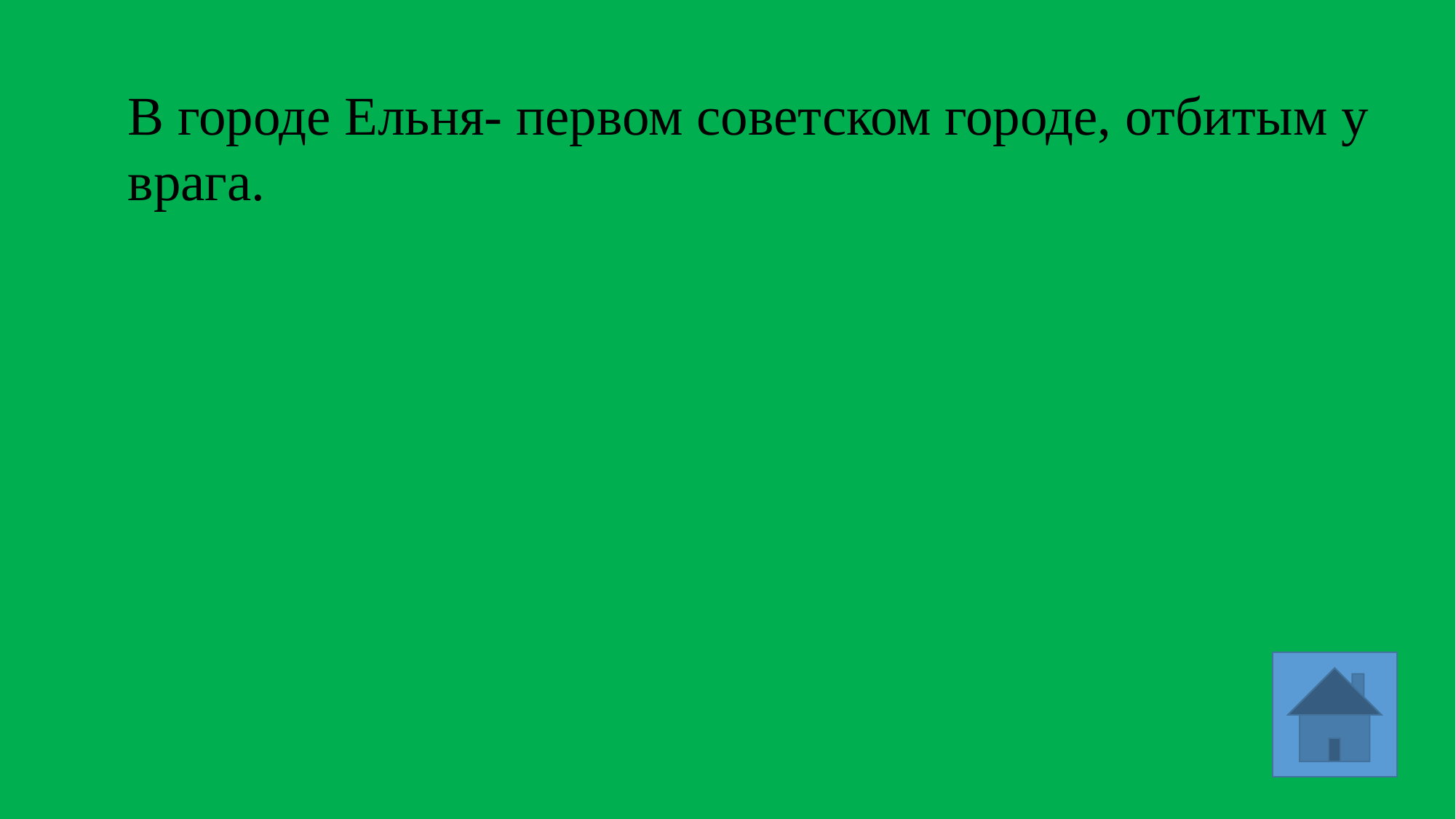

В городе Ельня- первом советском городе, отбитым у врага.